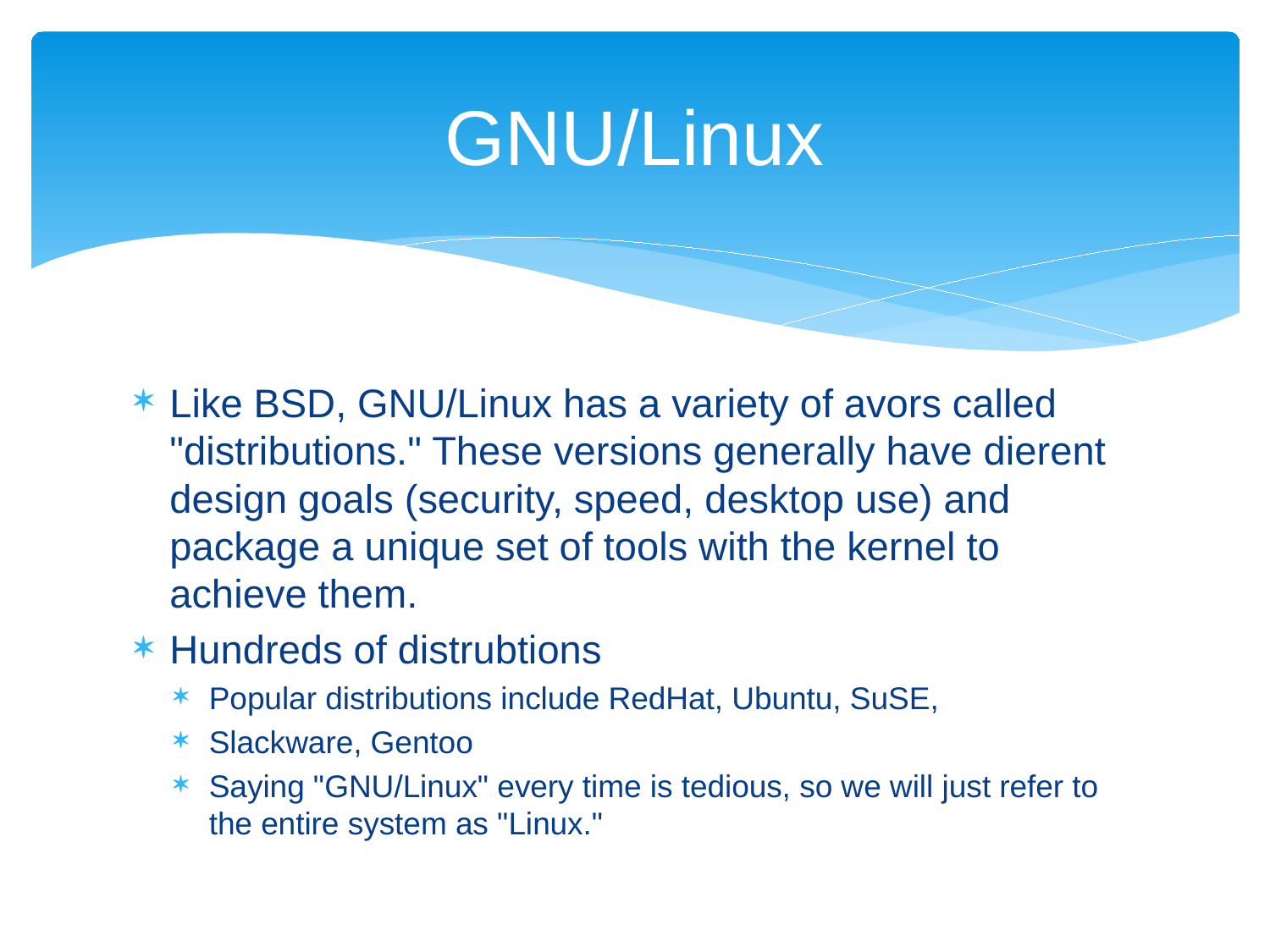

# GNU/Linux
Like BSD, GNU/Linux has a variety of avors called "distributions." These versions generally have dierent design goals (security, speed, desktop use) and package a unique set of tools with the kernel to achieve them.
Hundreds of distrubtions
Popular distributions include RedHat, Ubuntu, SuSE,
Slackware, Gentoo
Saying "GNU/Linux" every time is tedious, so we will just refer to the entire system as "Linux."